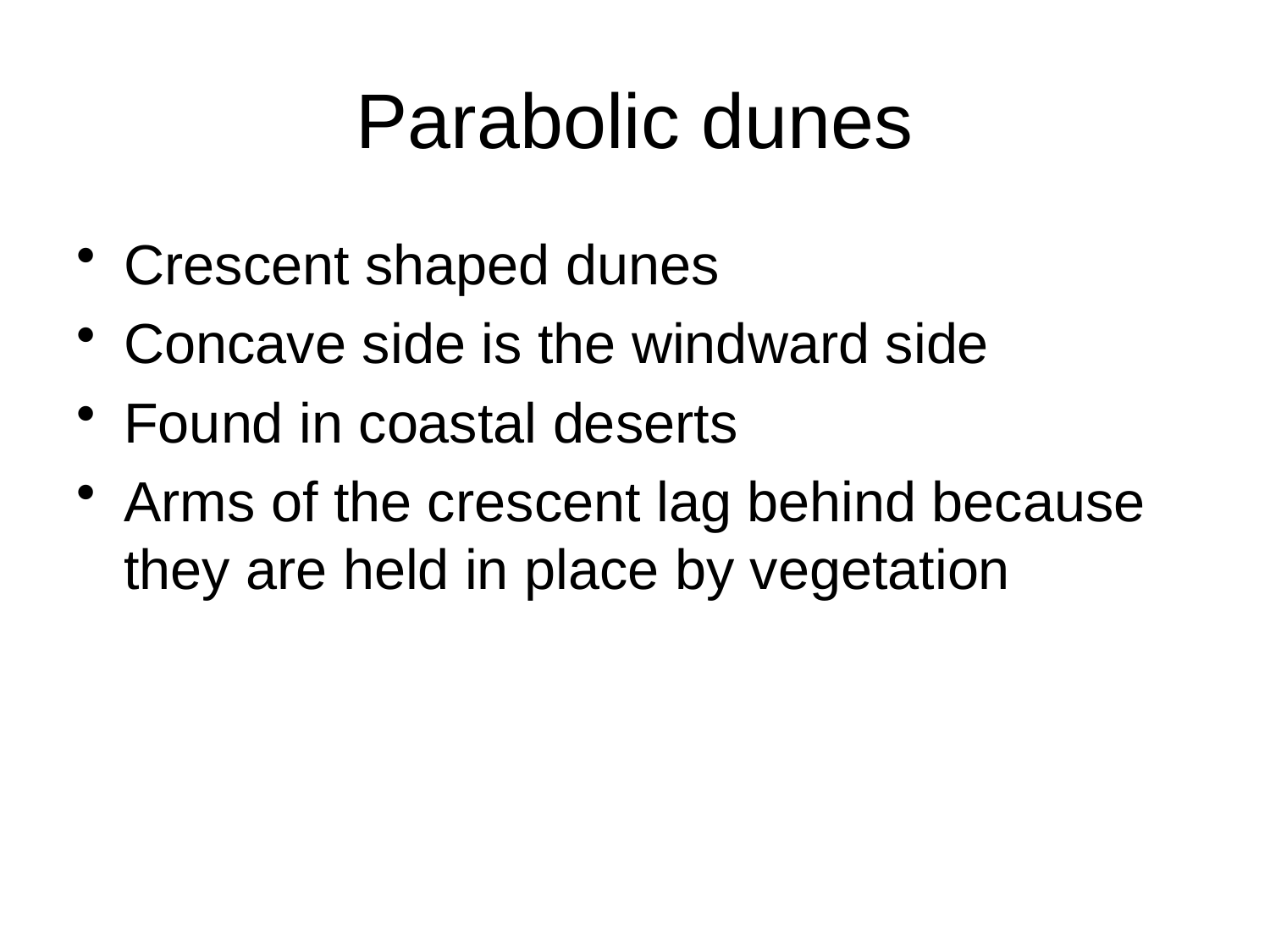

# Parabolic dunes
Crescent shaped dunes
Concave side is the windward side
Found in coastal deserts
Arms of the crescent lag behind because they are held in place by vegetation